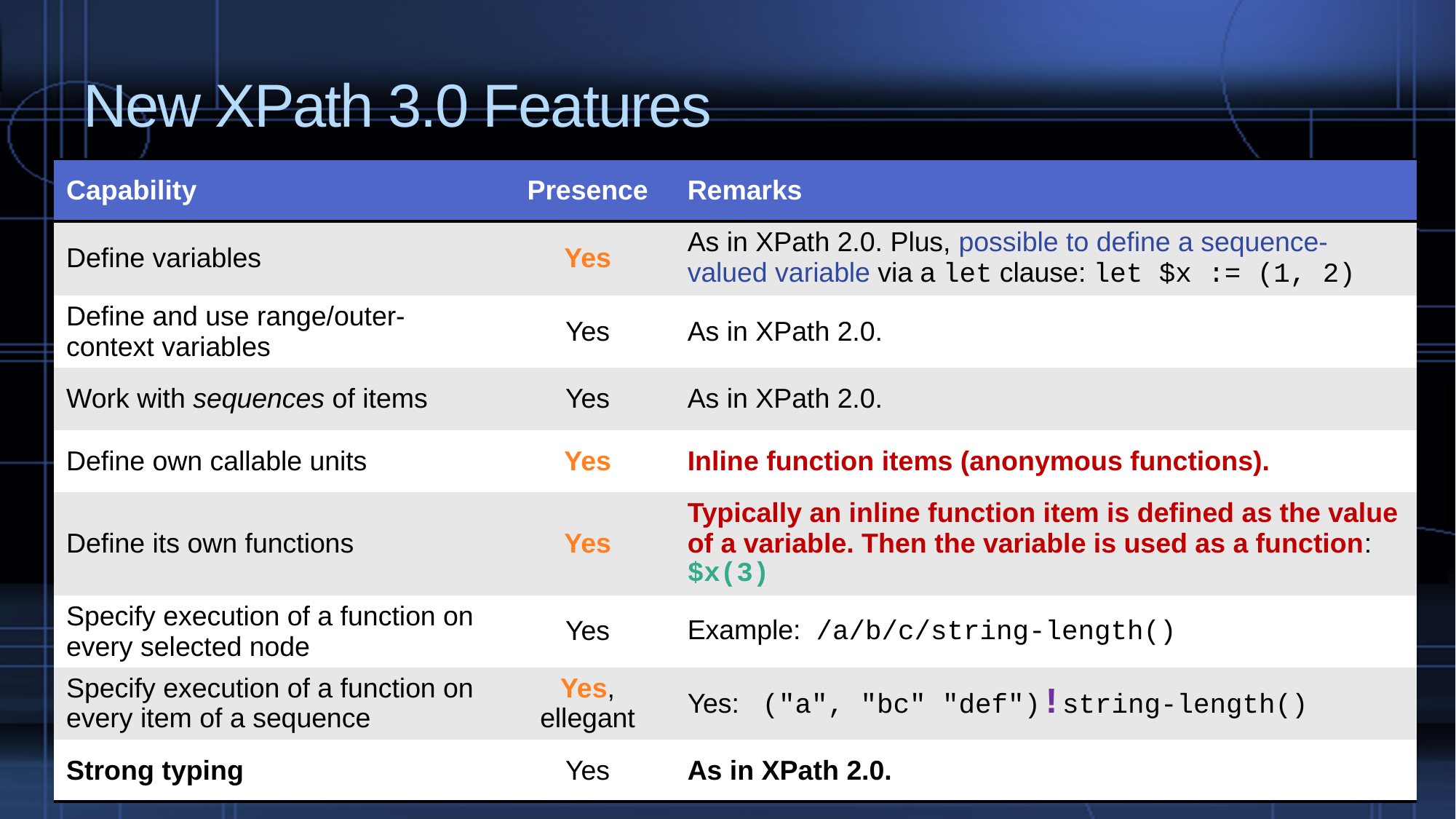

# New XPath 3.0 Features
| Capability | Presence | Remarks |
| --- | --- | --- |
| Define variables | Yes | As in XPath 2.0. Plus, possible to define a sequence-valued variable via a let clause: let $x := (1, 2) |
| Define and use range/outer-context variables | Yes | As in XPath 2.0. |
| Work with sequences of items | Yes | As in XPath 2.0. |
| Define own callable units | Yes | Inline function items (anonymous functions). |
| Define its own functions | Yes | Typically an inline function item is defined as the value of a variable. Then the variable is used as a function: $x(3) |
| Specify execution of a function on every selected node | Yes | Example: /a/b/c/string-length() |
| Specify execution of a function on every item of a sequence | Yes, ellegant | Yes: ("a", "bc" "def")!string-length() |
| Strong typing | Yes | As in XPath 2.0. |